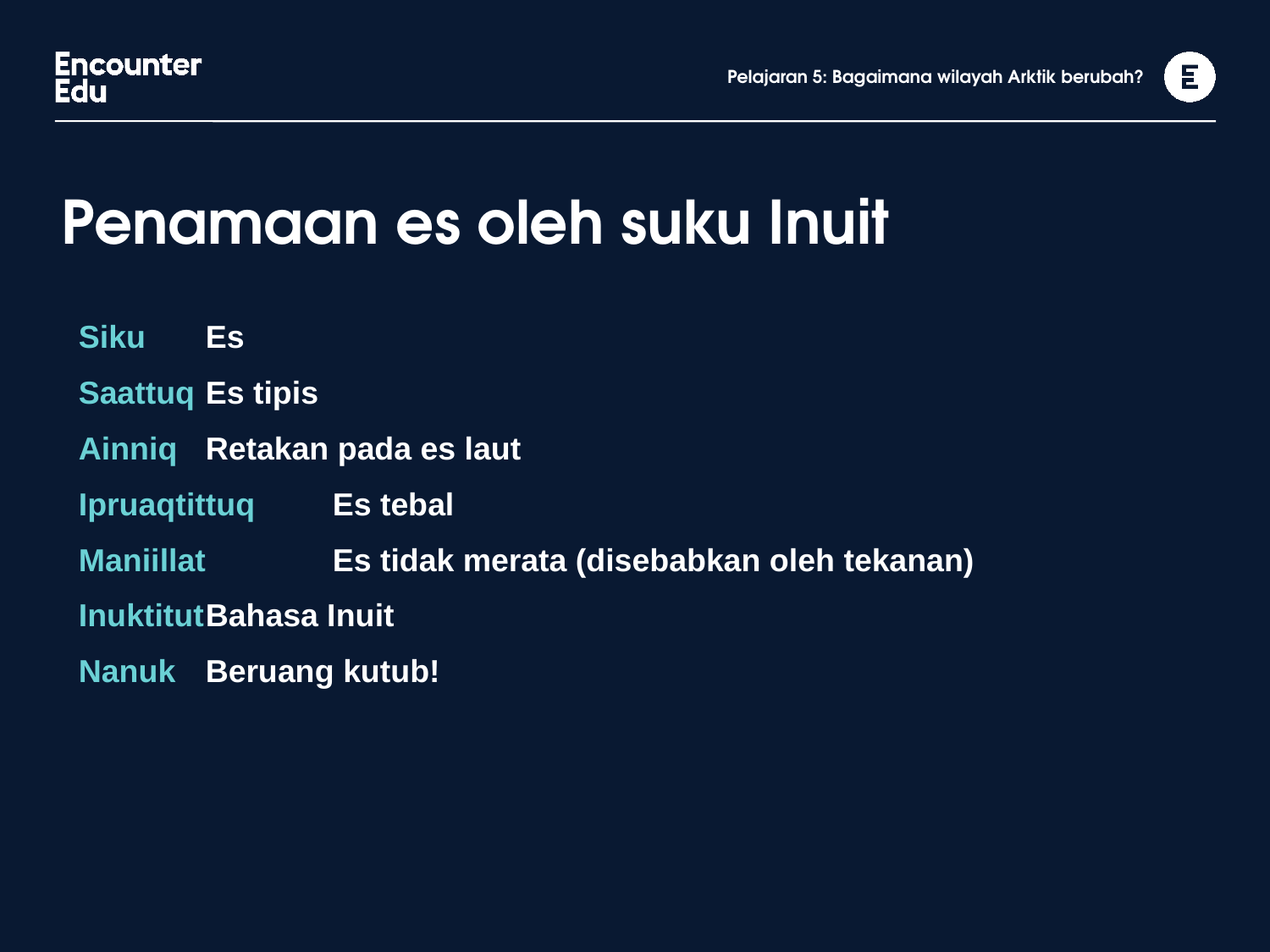

# Pelajaran 5: Bagaimana wilayah Arktik berubah?
Penamaan es oleh suku Inuit
Siku 	Es
Saattuq	Es tipis
Ainniq	Retakan pada es laut
Ipruaqtittuq	Es tebal
Maniillat	Es tidak merata (disebabkan oleh tekanan)
Inuktitut	Bahasa Inuit
Nanuk	Beruang kutub!